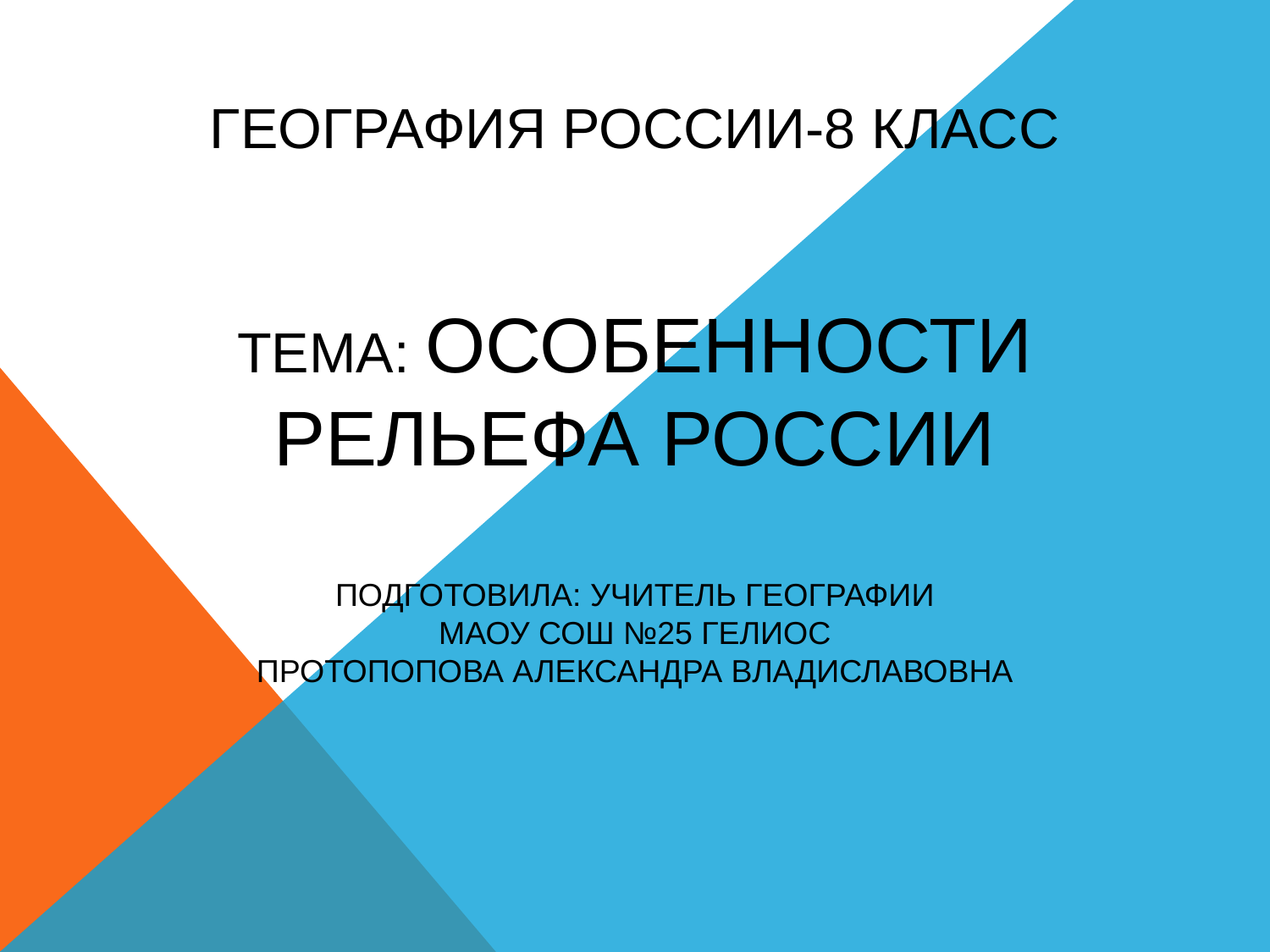

# География России-8 класс Тема: Особенности рельефа России Подготовила: учитель географии МАОУ СОШ №25 Гелиос Протопопова Александра Владиславовна